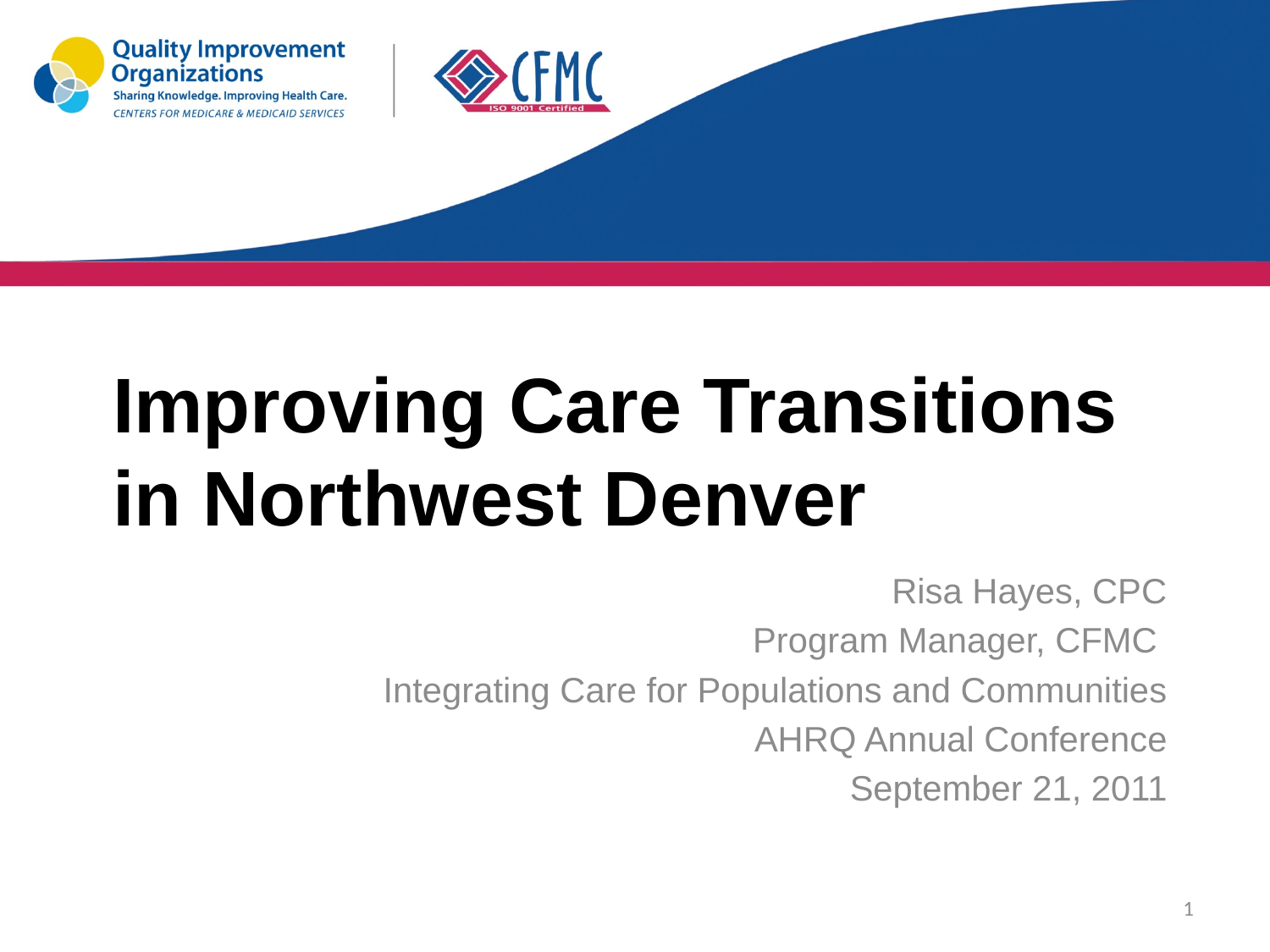

# Improving Care Transitions in Northwest Denver
Risa Hayes, CPC
Program Manager, CFMC
Integrating Care for Populations and Communities
AHRQ Annual Conference
 September 21, 2011
1